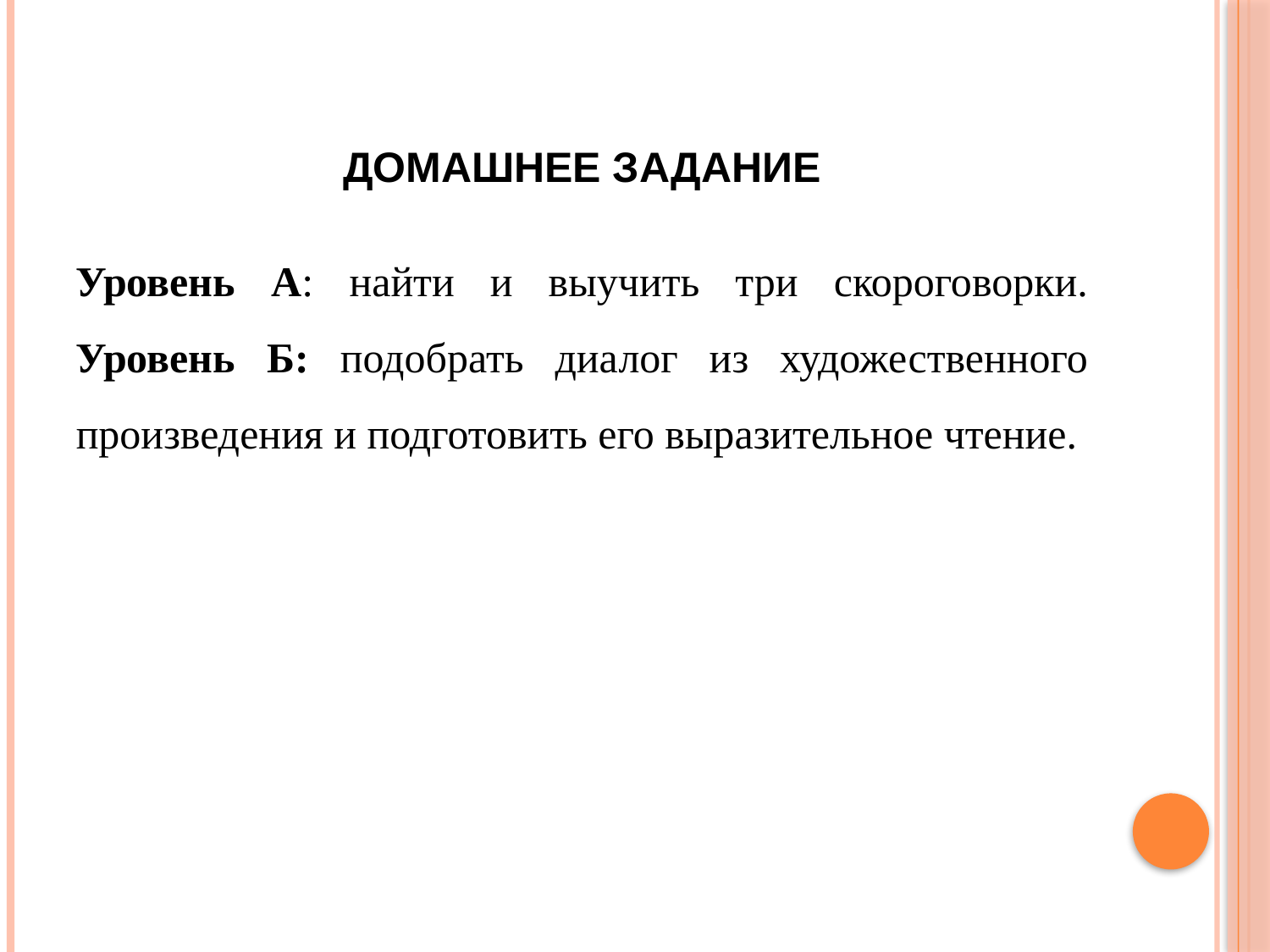

# ДОМАШНЕЕ ЗАДАНИЕ
Уровень А: найти и выучить три скороговорки. Уровень Б: подобрать диалог из художественного произведения и подготовить его выразительное чтение.